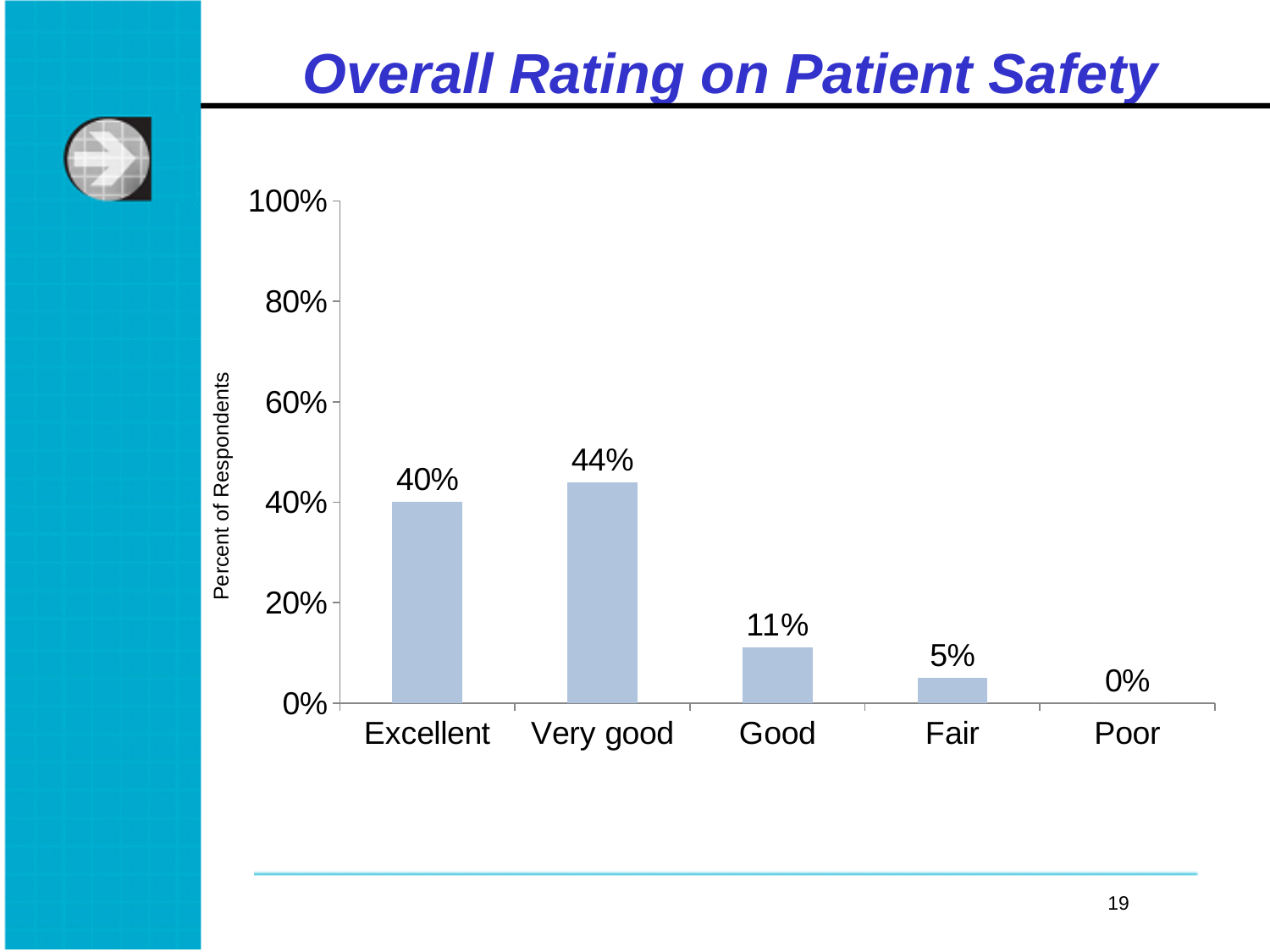

# Overall Rating on Patient Safety

### Chart

| Category | Series 1 |
|---|---|
| Excellent | 0.4 |
| Very good | 0.44 |
| Good | 0.11 |
| Fair | 0.05 |
| Poor | 0.0 |
Percent of Respondents